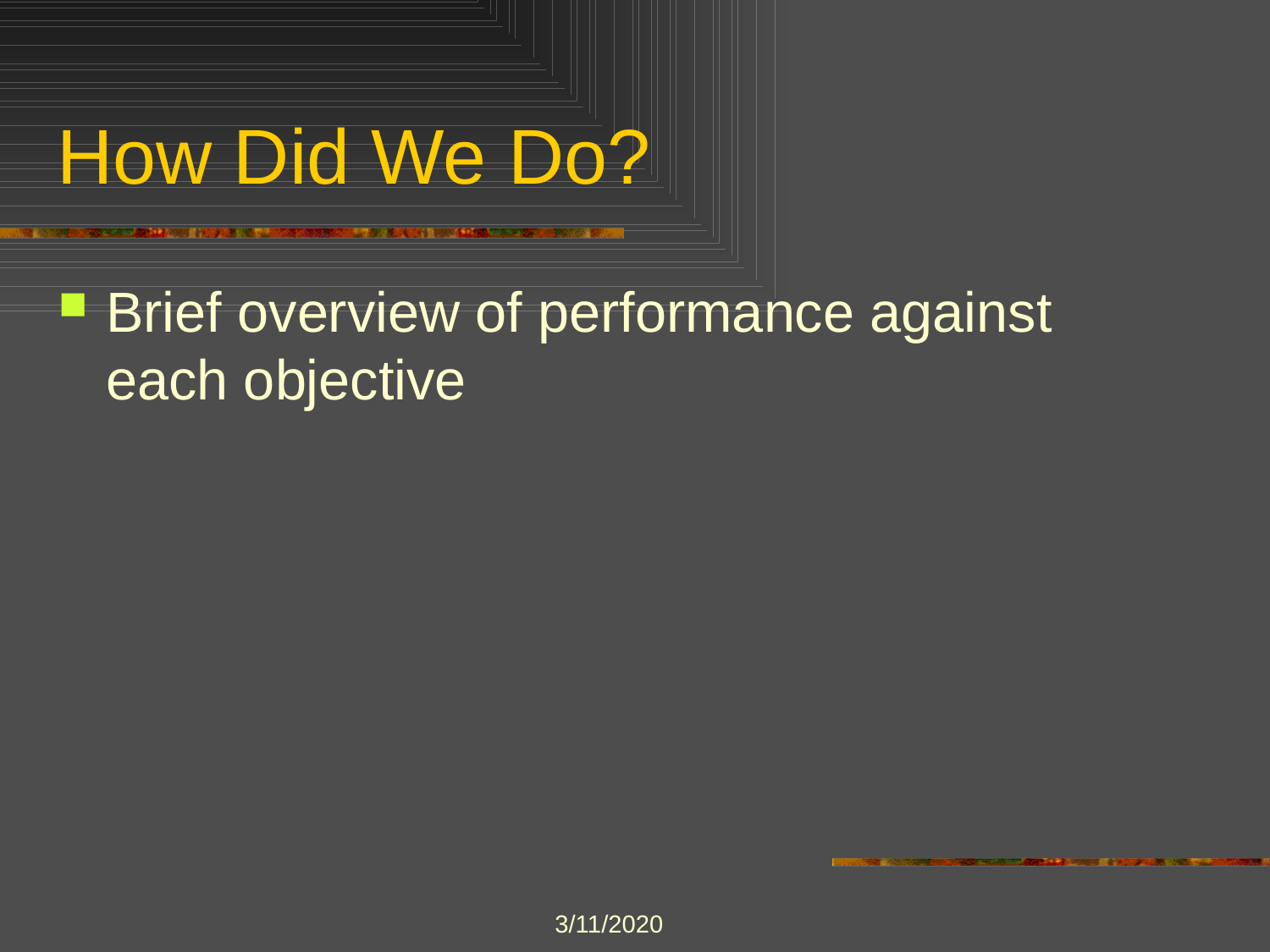

# How Did We Do?
Brief overview of performance against each objective
3/11/2020